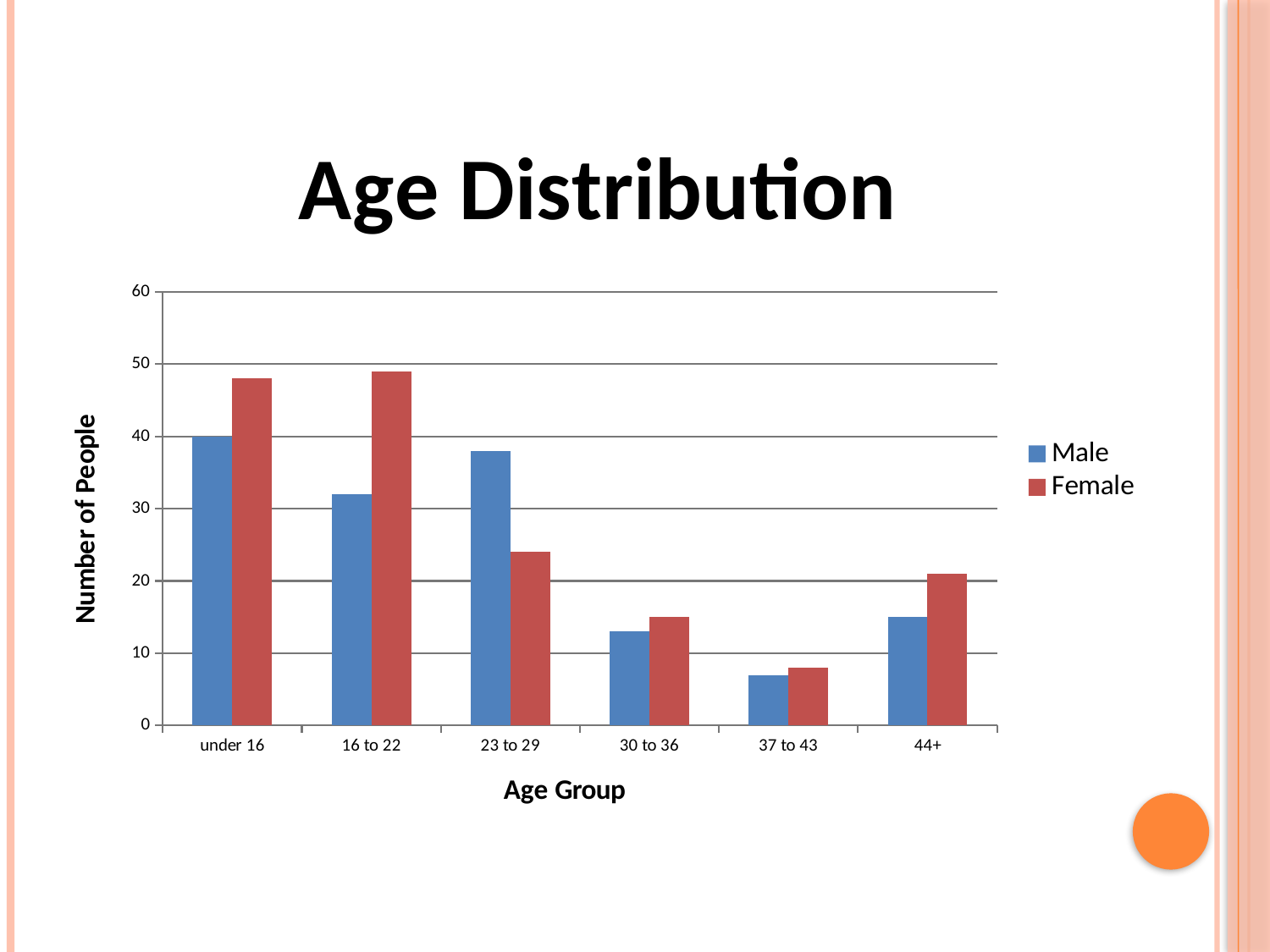

### Chart: Age Distribution

| Category | Male | Female |
|---|---|---|
| under 16 | 40.0 | 48.0 |
| 16 to 22 | 32.0 | 49.0 |
| 23 to 29 | 38.0 | 24.0 |
| 30 to 36 | 13.0 | 15.0 |
| 37 to 43 | 7.0 | 8.0 |
| 44+ | 15.0 | 21.0 |